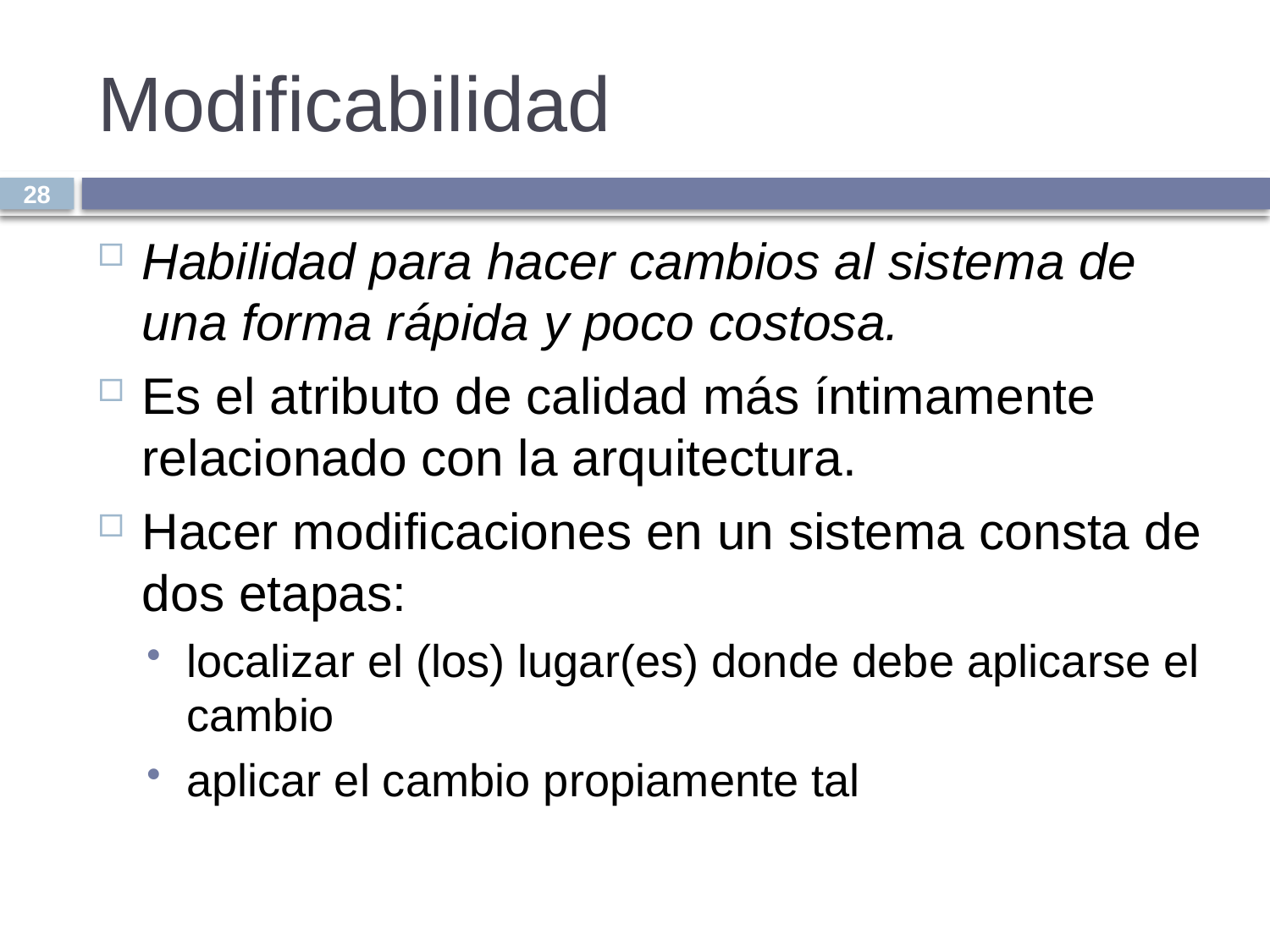

# Modificabilidad
28
Habilidad para hacer cambios al sistema de una forma rápida y poco costosa.
Es el atributo de calidad más íntimamente relacionado con la arquitectura.
Hacer modificaciones en un sistema consta de dos etapas:
localizar el (los) lugar(es) donde debe aplicarse el cambio
aplicar el cambio propiamente tal